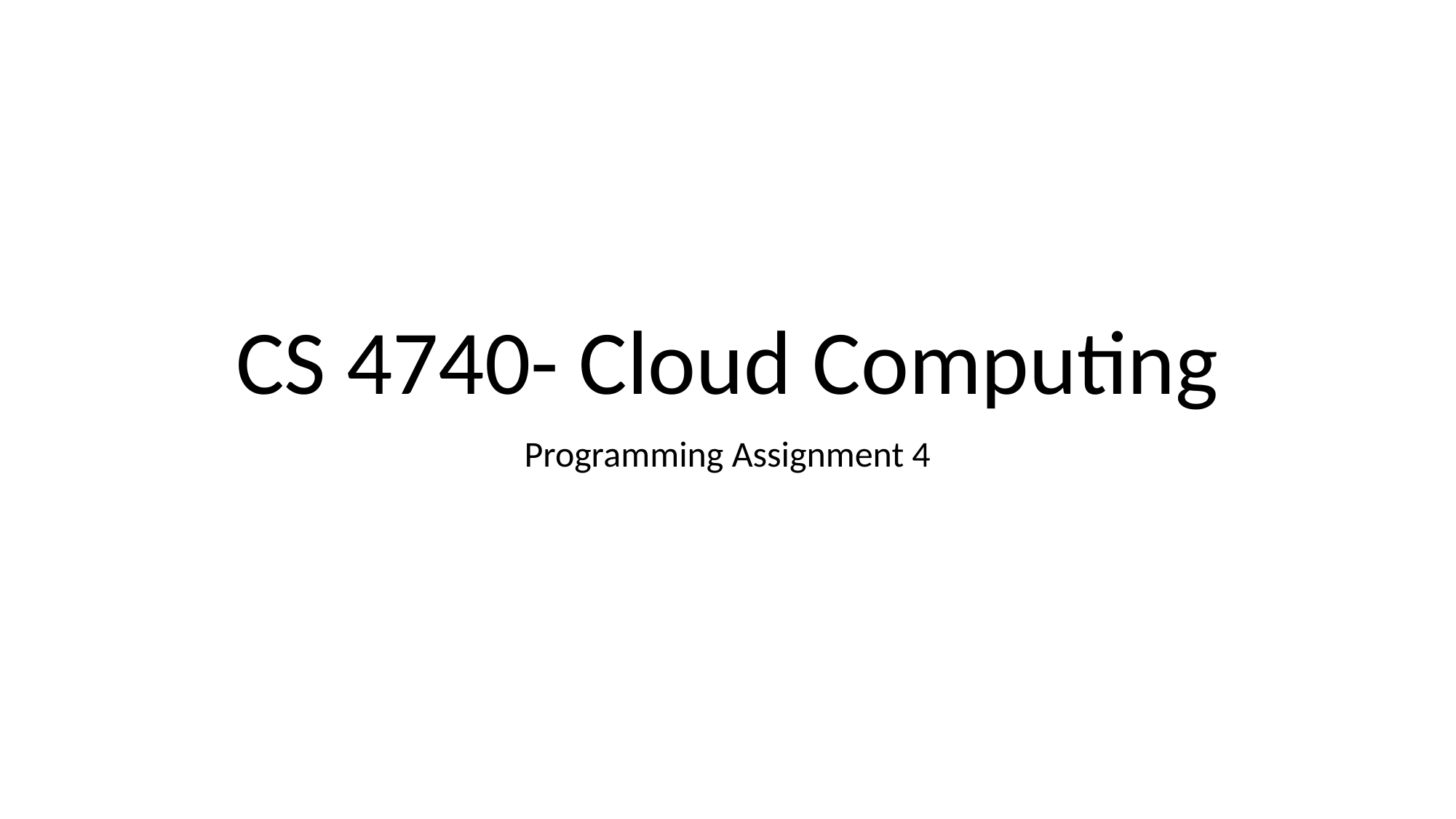

# CS 4740- Cloud Computing
Programming Assignment 4